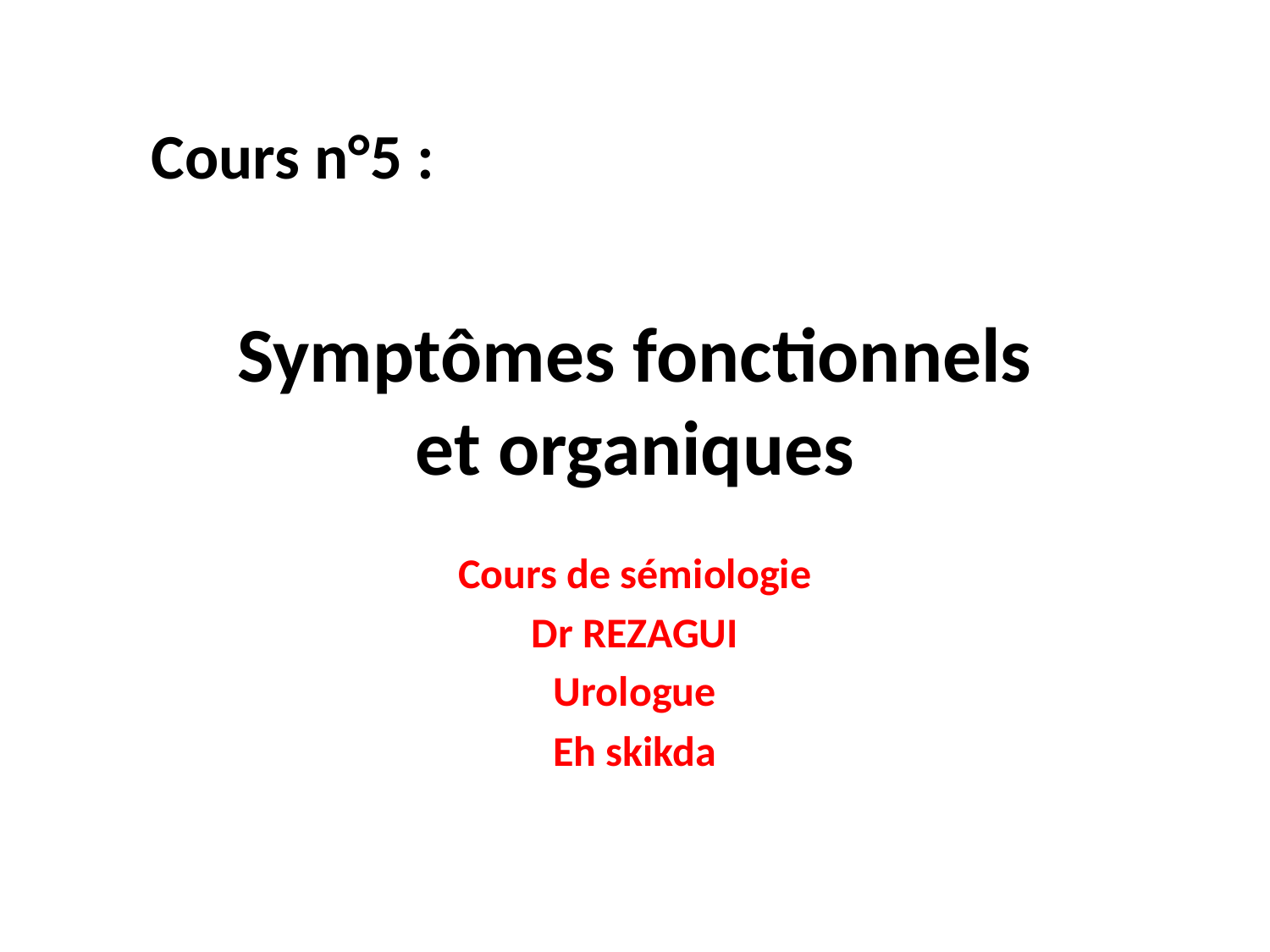

Cours n°5 :
# Symptômes fonctionnels et organiques
Cours de sémiologie
Dr REZAGUI
Urologue
Eh skikda